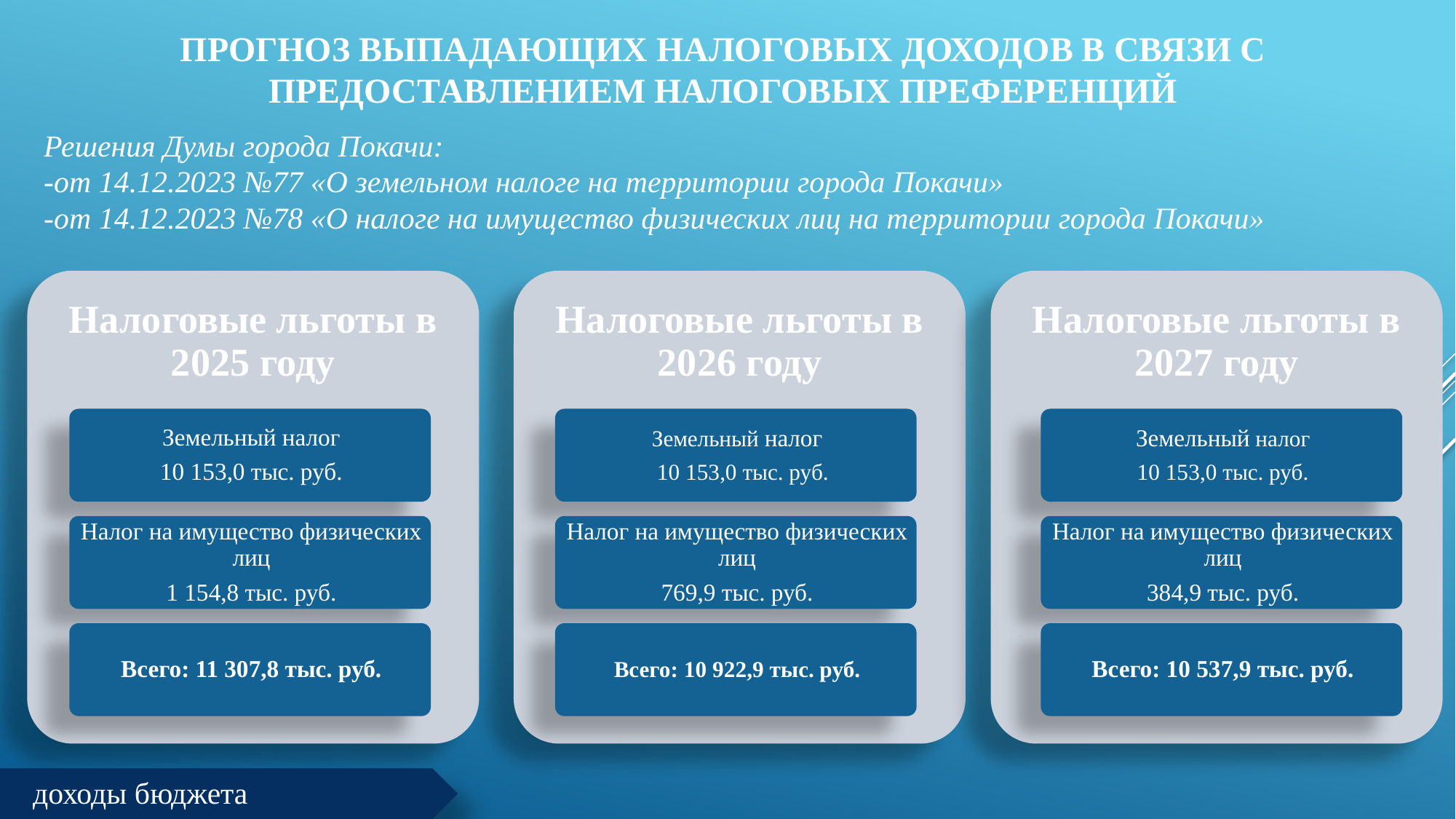

# Прогноз выпадающих налоговых доходов в связи с предоставлением НАЛОГОВЫХ ПРЕФЕРЕНЦИЙ
Решения Думы города Покачи:
-от 14.12.2023 №77 «О земельном налоге на территории города Покачи»
-от 14.12.2023 №78 «О налоге на имущество физических лиц на территории города Покачи»
Налоговые льготы в 2025 году
Земельный налог
10 153,0 тыс. руб.
Налог на имущество физических лиц
1 154,8 тыс. руб.
Всего: 11 307,8 тыс. руб.
Налоговые льготы в 2026 году
Земельный налог
  10 153,0 тыс. руб.
Налог на имущество физических лиц
769,9 тыс. руб.
Всего: 10 922,9 тыс. руб.
Налоговые льготы в 2027 году
Земельный налог
10 153,0 тыс. руб.
Налог на имущество физических лиц
384,9 тыс. руб.
Всего: 10 537,9 тыс. руб.

доходы бюджета